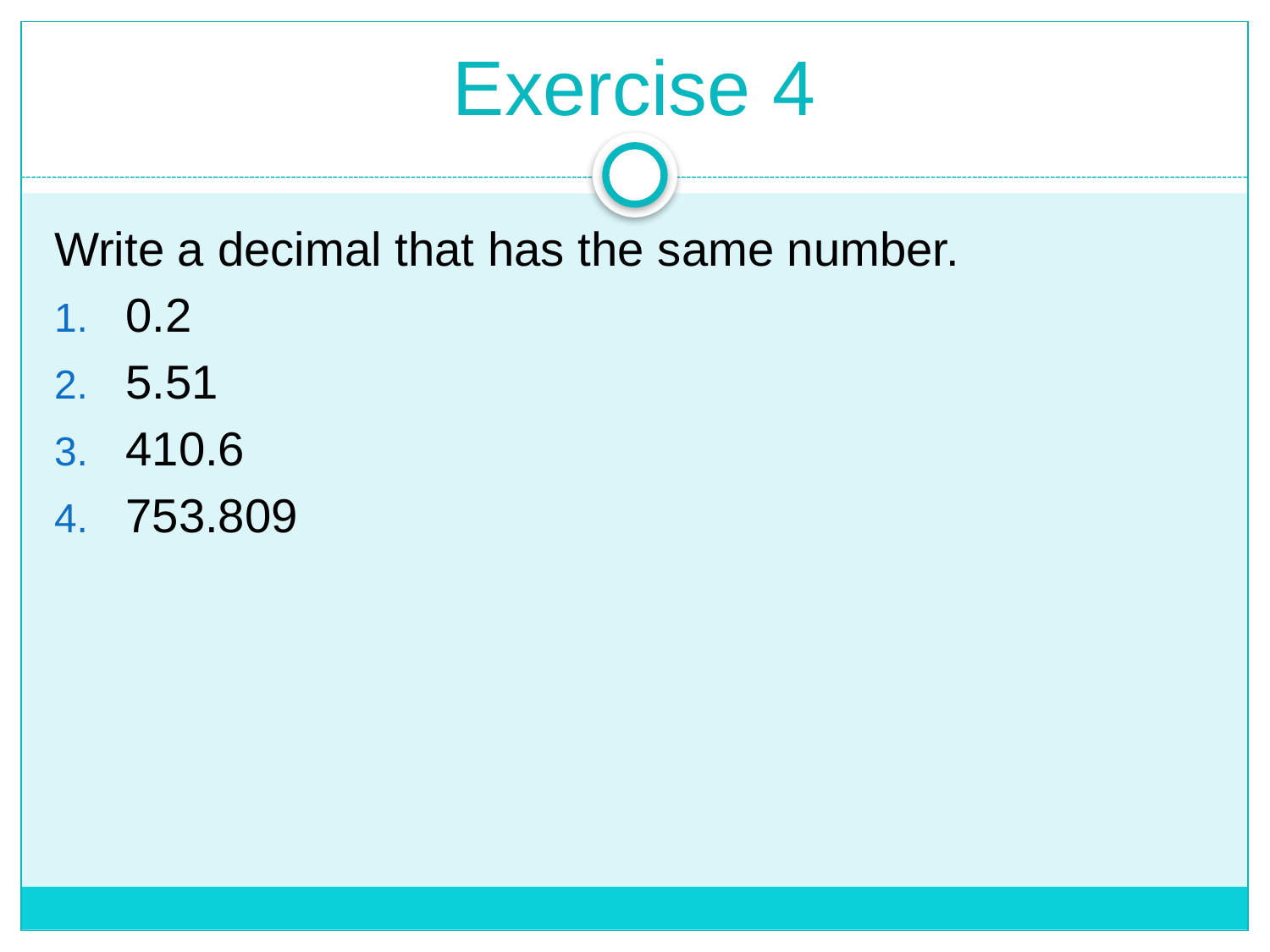

# Exercise 4
Write a decimal that has the same number.
0.2
5.51
410.6
753.809